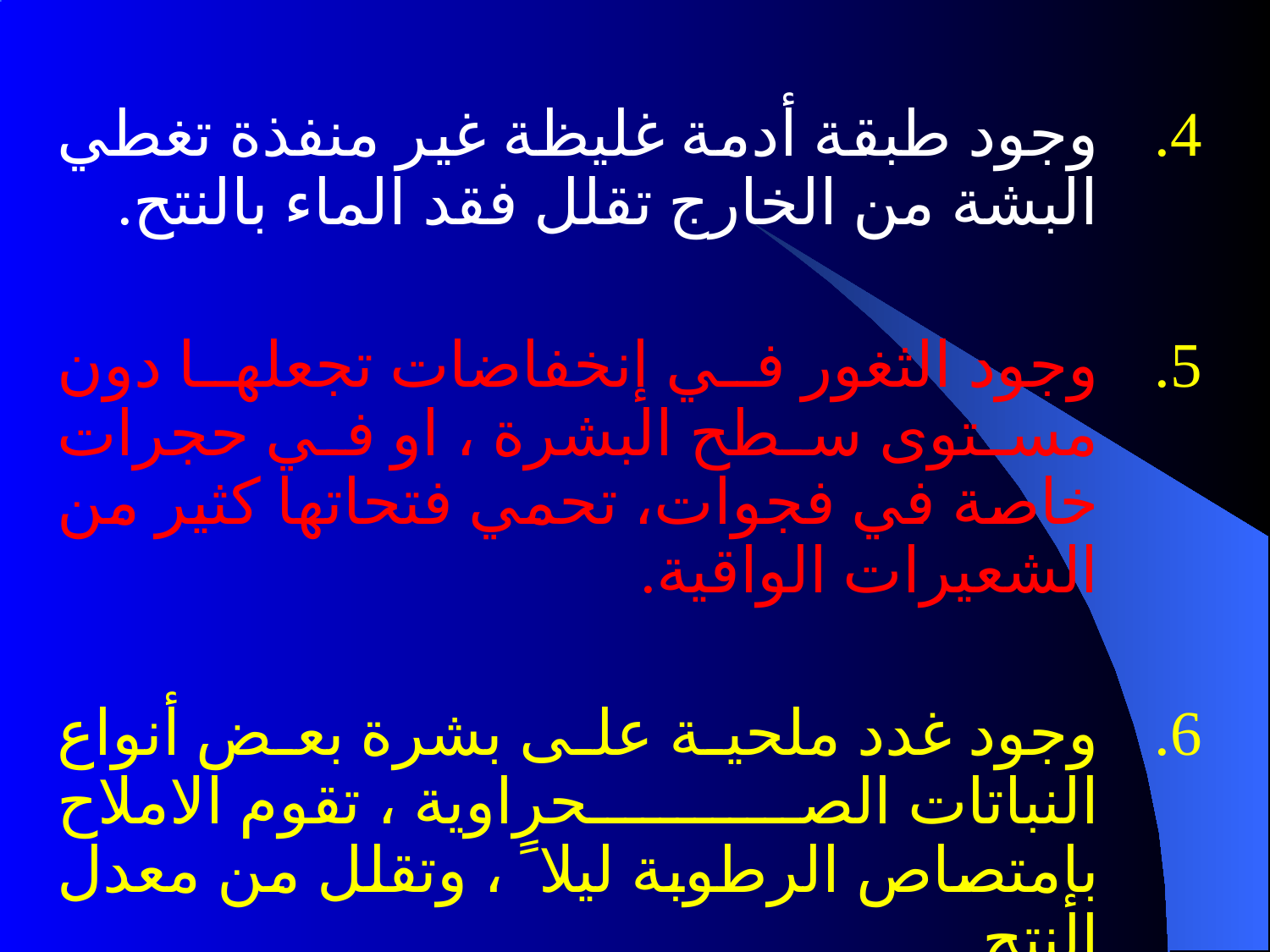

وجود طبقة أدمة غليظة غير منفذة تغطي البشة من الخارج تقلل فقد الماء بالنتح.

وجود الثغور في إنخفاضات تجعلها دون مستوى سطح البشرة ، او في حجرات خاصة في فجوات، تحمي فتحاتها كثير من الشعيرات الواقية.

وجود غدد ملحية على بشرة بعض أنواع النباتات الصحراوية ، تقوم الاملاح بإمتصاص الرطوبة ليلا ً ، وتقلل من معدل النتح.